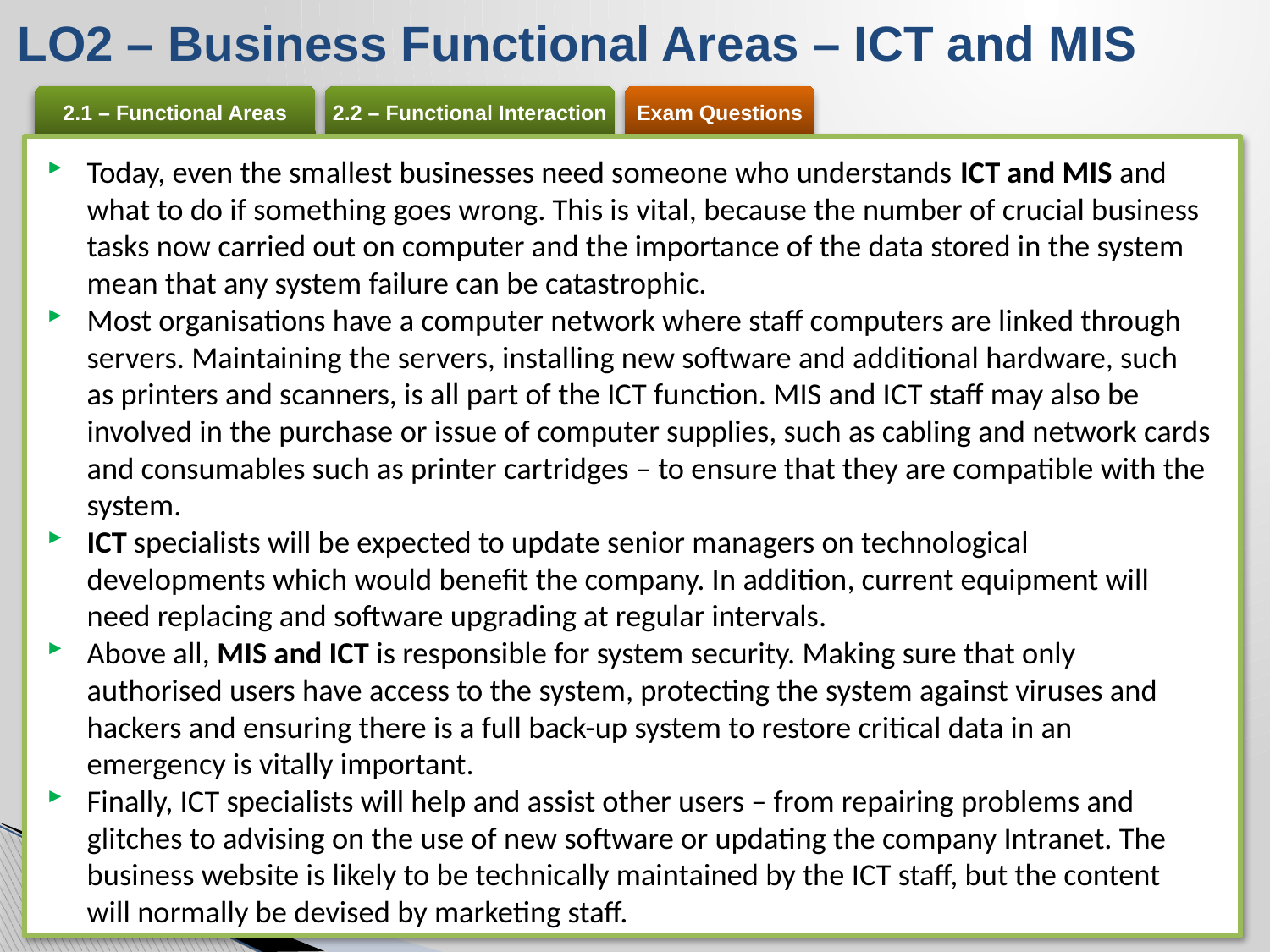

LO2 – Business Functional Areas – ICT and MIS
Today, even the smallest businesses need someone who understands ICT and MIS and what to do if something goes wrong. This is vital, because the number of crucial business tasks now carried out on computer and the importance of the data stored in the system mean that any system failure can be catastrophic.
Most organisations have a computer network where staff computers are linked through servers. Maintaining the servers, installing new software and additional hardware, such as printers and scanners, is all part of the ICT function. MIS and ICT staff may also be involved in the purchase or issue of computer supplies, such as cabling and network cards and consumables such as printer cartridges – to ensure that they are compatible with the system.
ICT specialists will be expected to update senior managers on technological developments which would benefit the company. In addition, current equipment will need replacing and software upgrading at regular intervals.
Above all, MIS and ICT is responsible for system security. Making sure that only authorised users have access to the system, protecting the system against viruses and hackers and ensuring there is a full back-up system to restore critical data in an emergency is vitally important.
Finally, ICT specialists will help and assist other users – from repairing problems and glitches to advising on the use of new software or updating the company Intranet. The business website is likely to be technically maintained by the ICT staff, but the content will normally be devised by marketing staff.